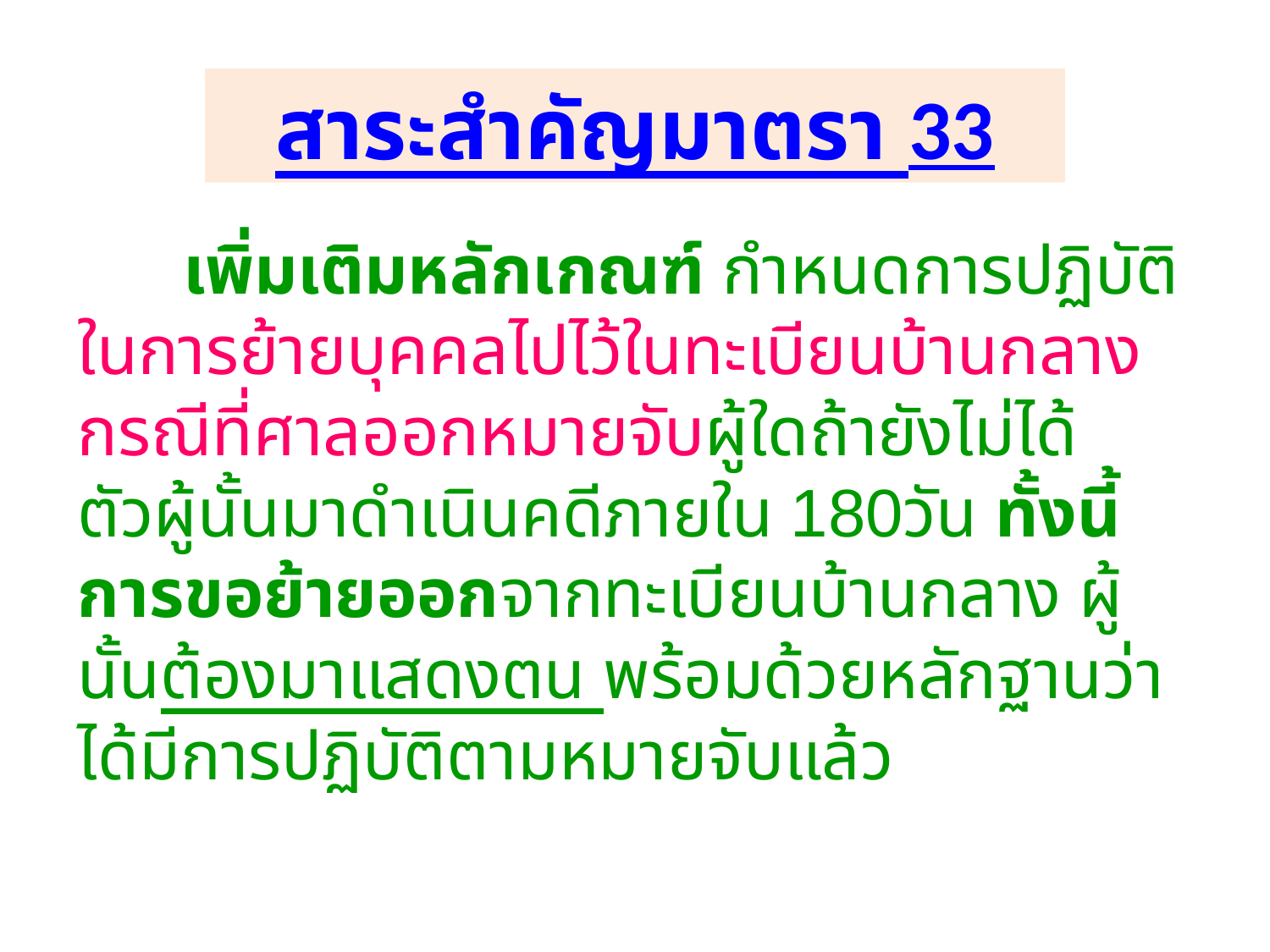

สาระสำคัญมาตรา 33
# เพิ่มเติมหลักเกณฑ์ กำหนดการปฏิบัติในการย้ายบุคคลไปไว้ในทะเบียนบ้านกลาง กรณีที่ศาลออกหมายจับผู้ใดถ้ายังไม่ได้ตัวผู้นั้นมาดำเนินคดีภายใน 180วัน ทั้งนี้ การขอย้ายออกจากทะเบียนบ้านกลาง ผู้นั้นต้องมาแสดงตน พร้อมด้วยหลักฐานว่าได้มีการปฏิบัติตามหมายจับแล้ว